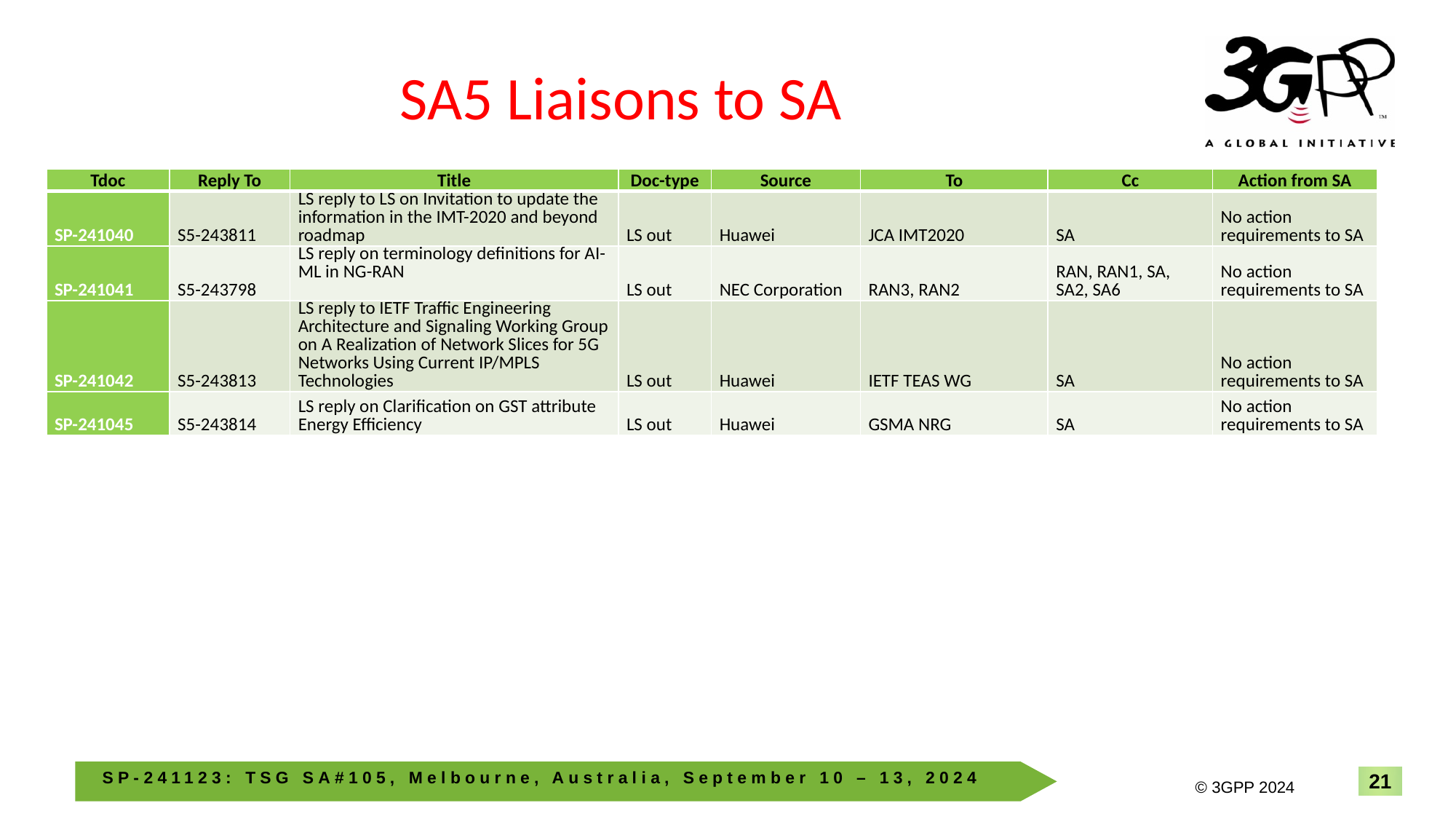

# SA5 Liaisons to SA
| Tdoc | Reply To | Title | Doc-type | Source | To | Cc | Action from SA |
| --- | --- | --- | --- | --- | --- | --- | --- |
| SP-241040 | S5-243811 | LS reply to LS on Invitation to update the information in the IMT-2020 and beyond roadmap | LS out | Huawei | JCA IMT2020 | SA | No action requirements to SA |
| SP-241041 | S5-243798 | LS reply on terminology definitions for AI-ML in NG-RAN | LS out | NEC Corporation | RAN3, RAN2 | RAN, RAN1, SA, SA2, SA6 | No action requirements to SA |
| SP-241042 | S5-243813 | LS reply to IETF Traffic Engineering Architecture and Signaling Working Group on A Realization of Network Slices for 5G Networks Using Current IP/MPLS Technologies | LS out | Huawei | IETF TEAS WG | SA | No action requirements to SA |
| SP-241045 | S5-243814 | LS reply on Clarification on GST attribute Energy Efficiency | LS out | Huawei | GSMA NRG | SA | No action requirements to SA |